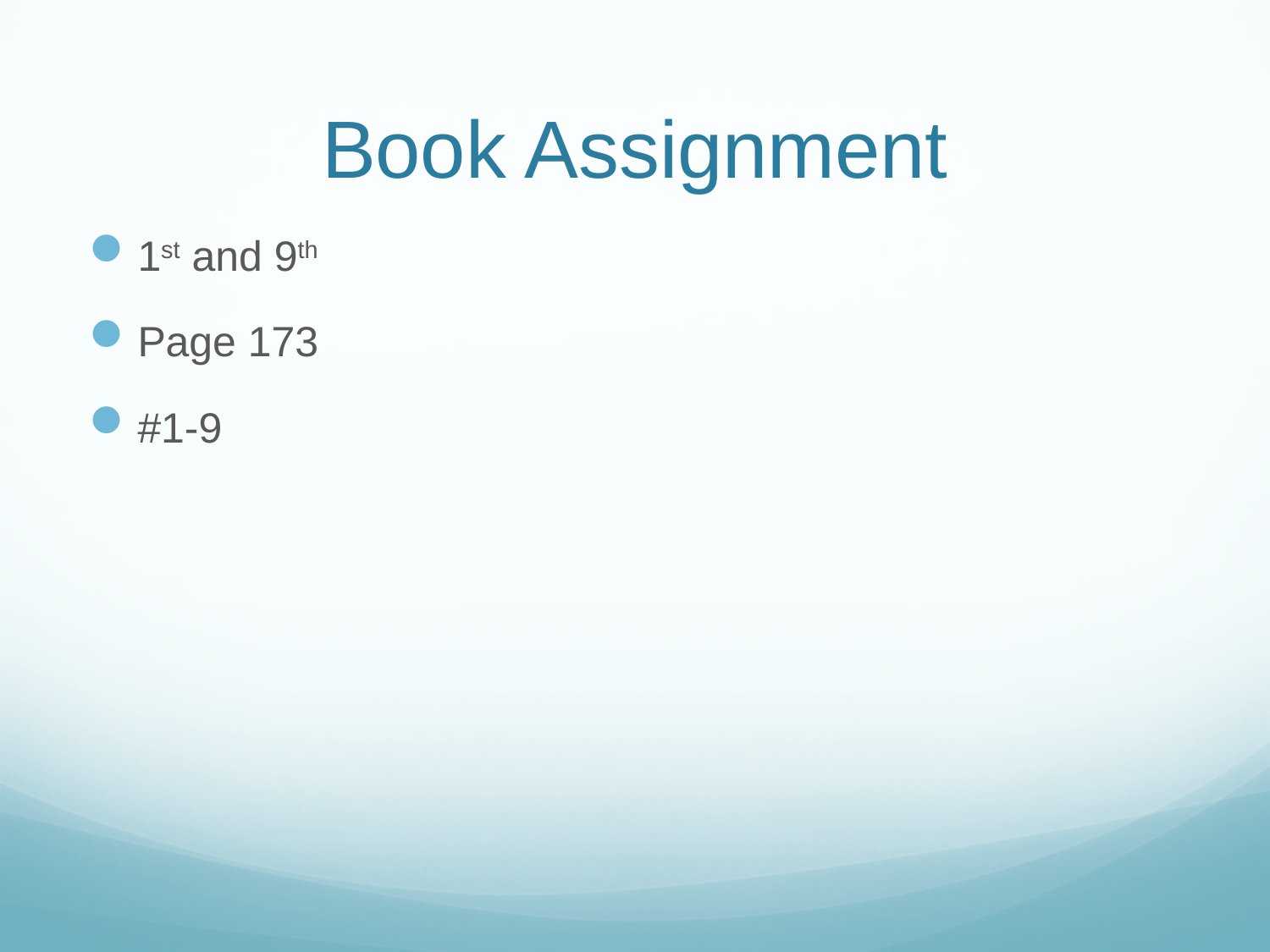

# Book Assignment
1st and 9th
Page 173
#1-9